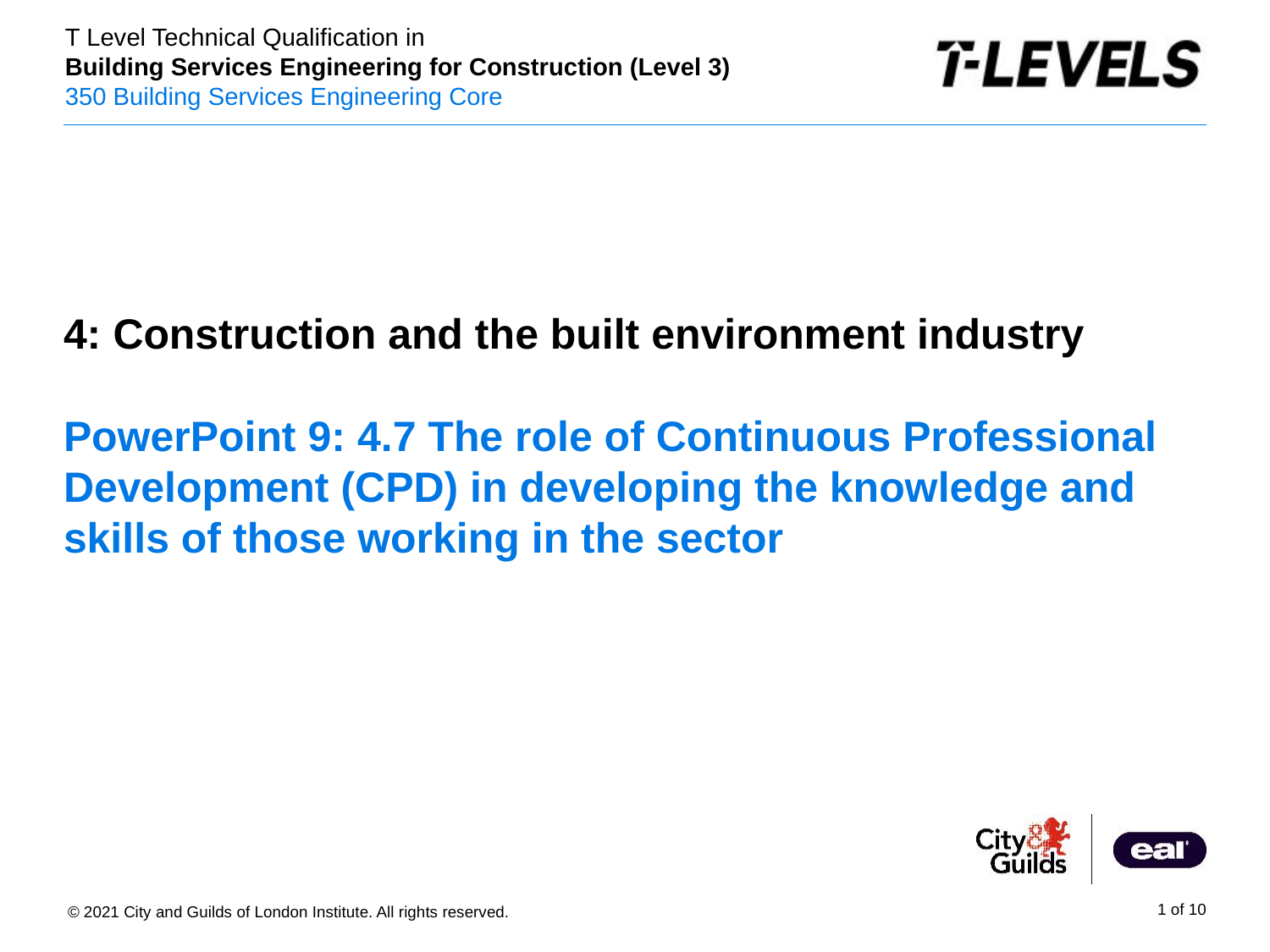

4: Construction and the built environment industry
# PowerPoint 9: 4.7 The role of Continuous Professional Development (CPD) in developing the knowledge and skills of those working in the sector